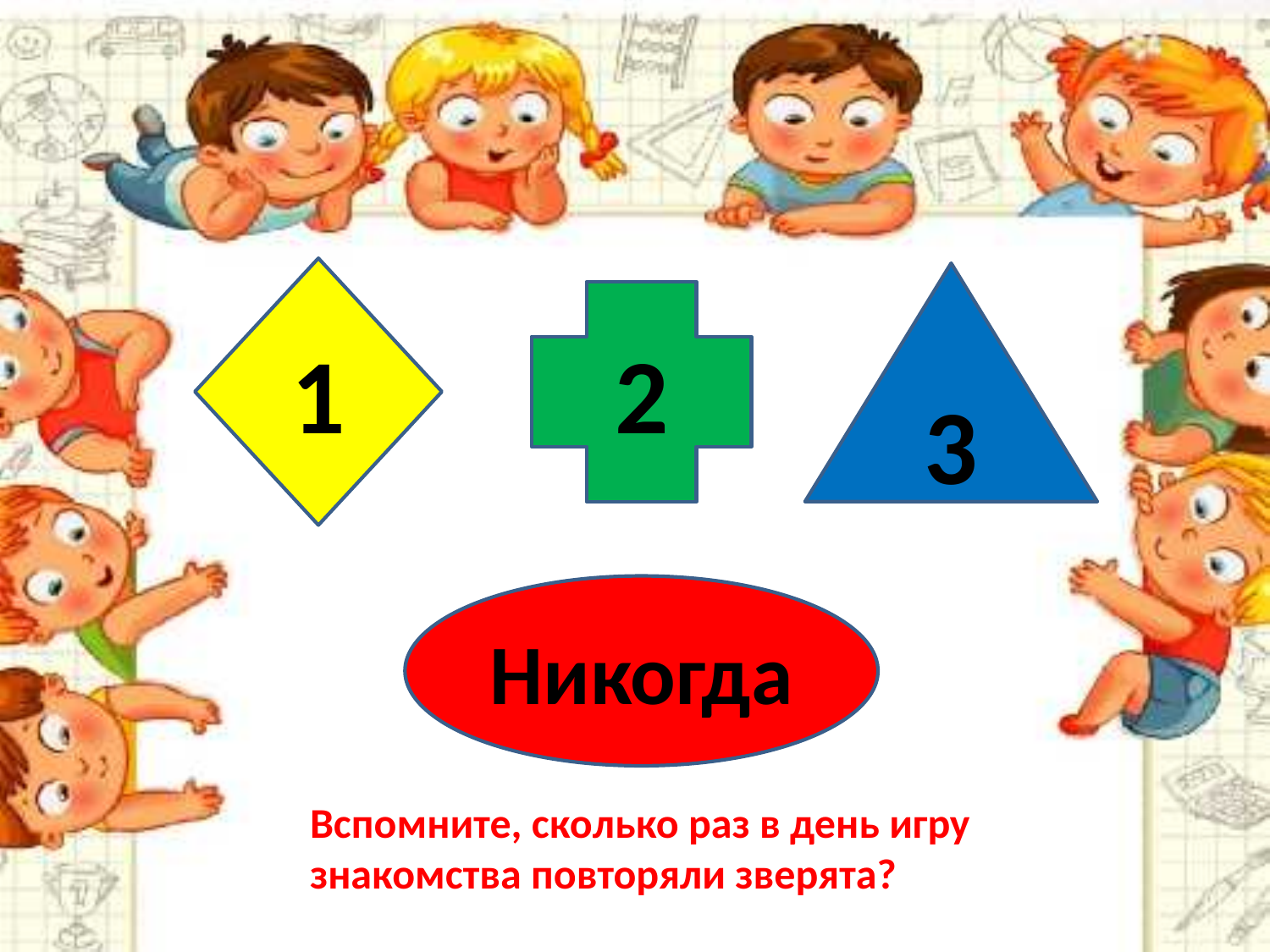

1
3
2
Никогда
Вспомните, сколько раз в день игру знакомства повторяли зверята?